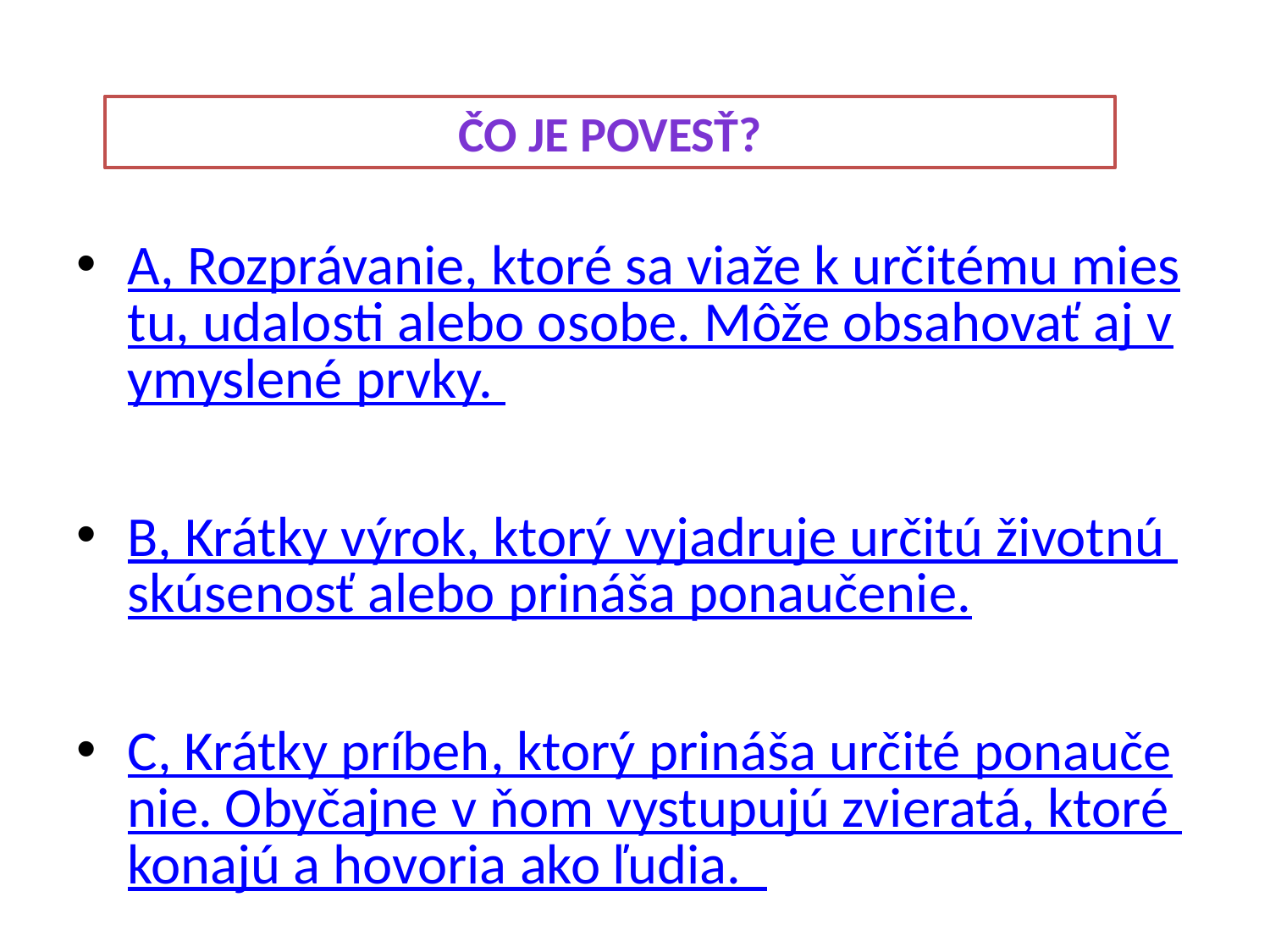

Čo je povesť?
A, Rozprávanie, ktoré sa viaže k určitému miestu, udalosti alebo osobe. Môže obsahovať aj vymyslené prvky.

B, Krátky výrok, ktorý vyjadruje určitú životnú skúsenosť alebo prináša ponaučenie.

C, Krátky príbeh, ktorý prináša určité ponaučenie. Obyčajne v ňom vystupujú zvieratá, ktoré konajú a hovoria ako ľudia.